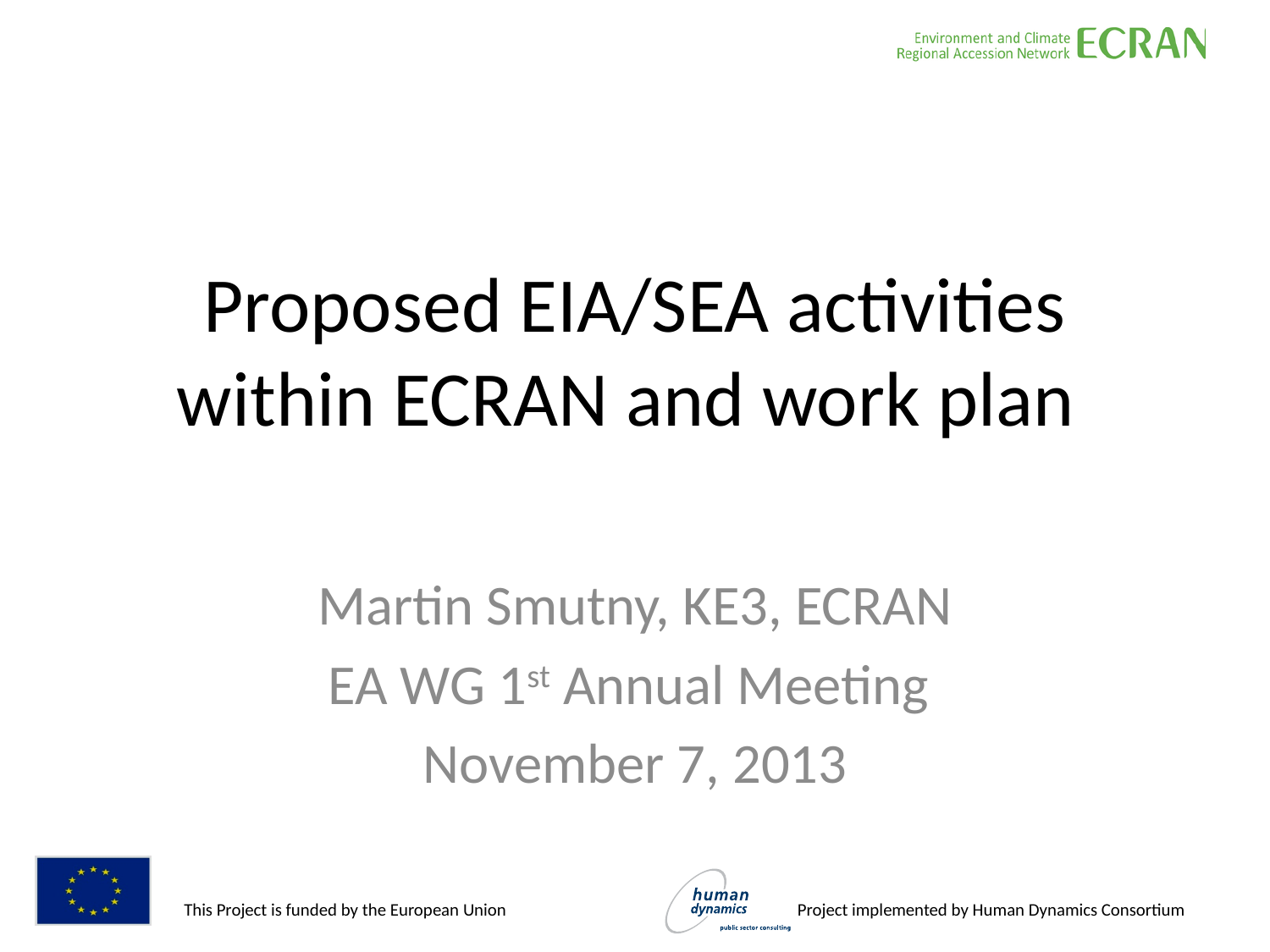

# Proposed EIA/SEA activities within ECRAN and work plan
Martin Smutny, KE3, ECRAN
EA WG 1st Annual Meeting
November 7, 2013